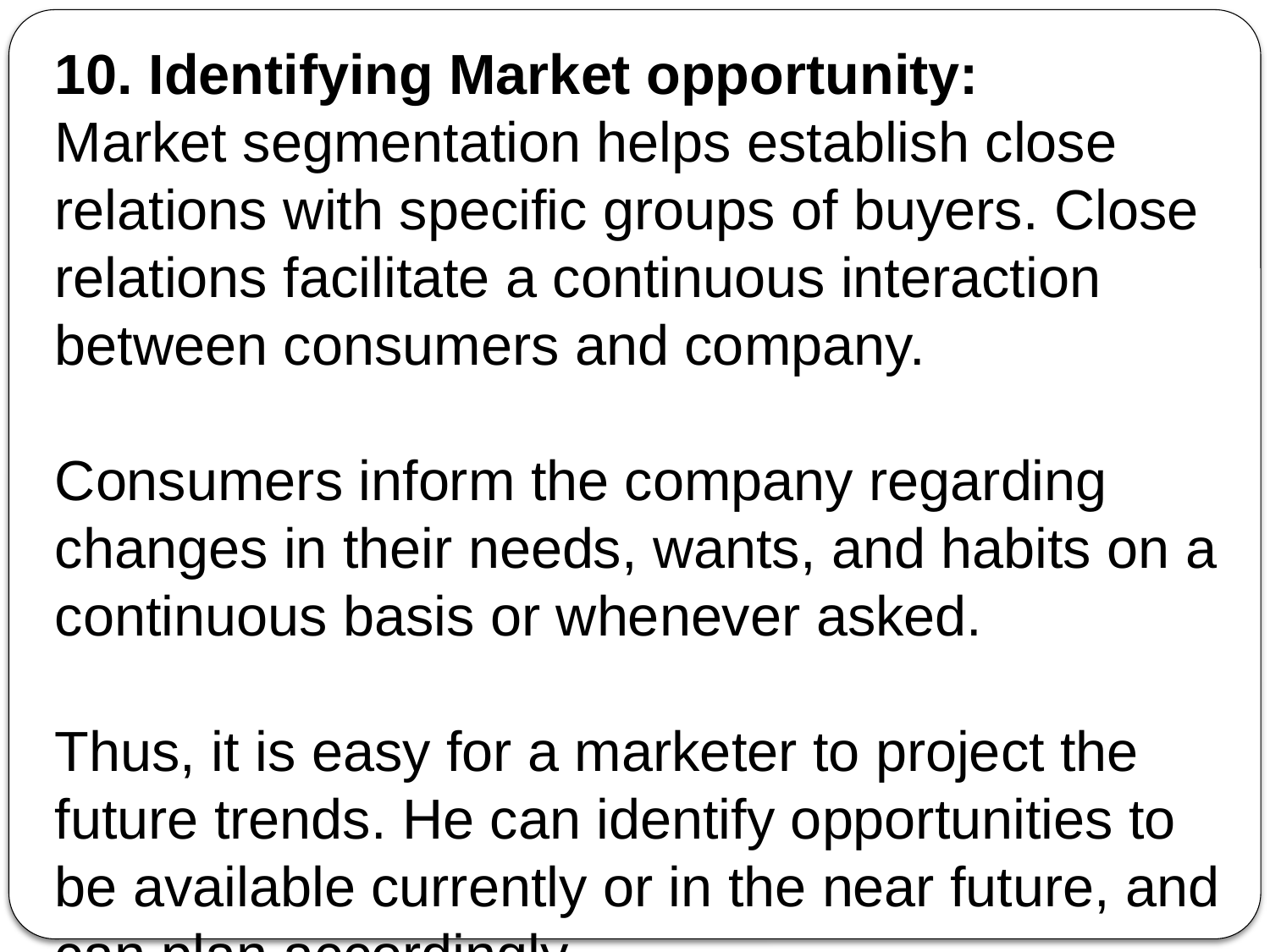

10. Identifying Market opportunity:
Market segmentation helps establish close relations with specific groups of buyers. Close relations facilitate a continuous interaction between consumers and company.

Consumers inform the company regarding changes in their needs, wants, and habits on a continuous basis or whenever asked.

Thus, it is easy for a marketer to project the future trends. He can identify opportunities to be available currently or in the near future, and can plan accordingly.